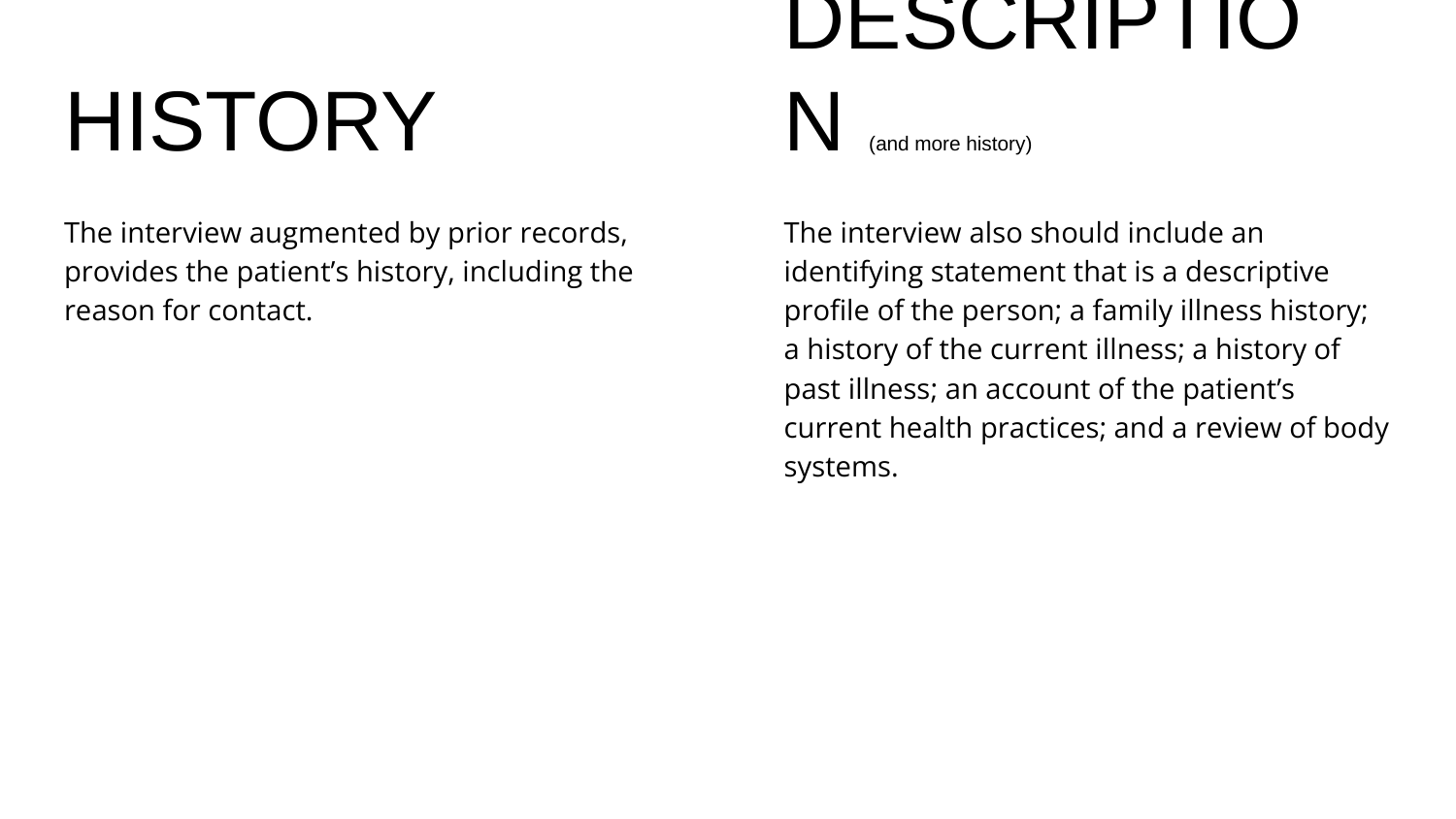

# HISTORY
DESCRIPTION (and more history)
The interview augmented by prior records, provides the patient’s history, including the reason for contact.
The interview also should include an identifying statement that is a descriptive profile of the person; a family illness history; a history of the current illness; a history of past illness; an account of the patient’s current health practices; and a review of body systems.